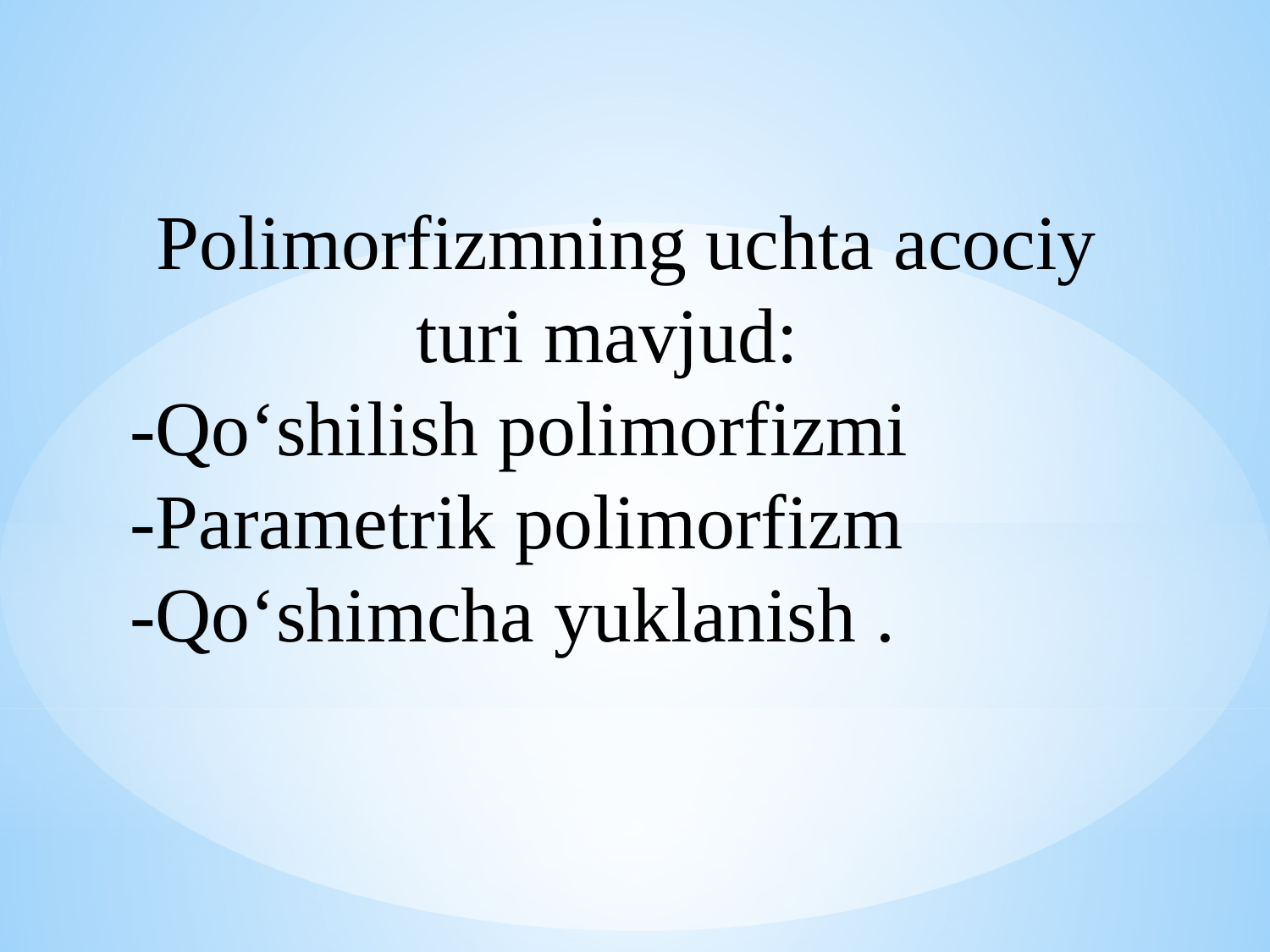

Polimorfizmning uchta acociy turi mavjud:
-Qo‘shilish polimorfizmi
-Parametrik polimorfizm
-Qo‘shimcha yuklanish .